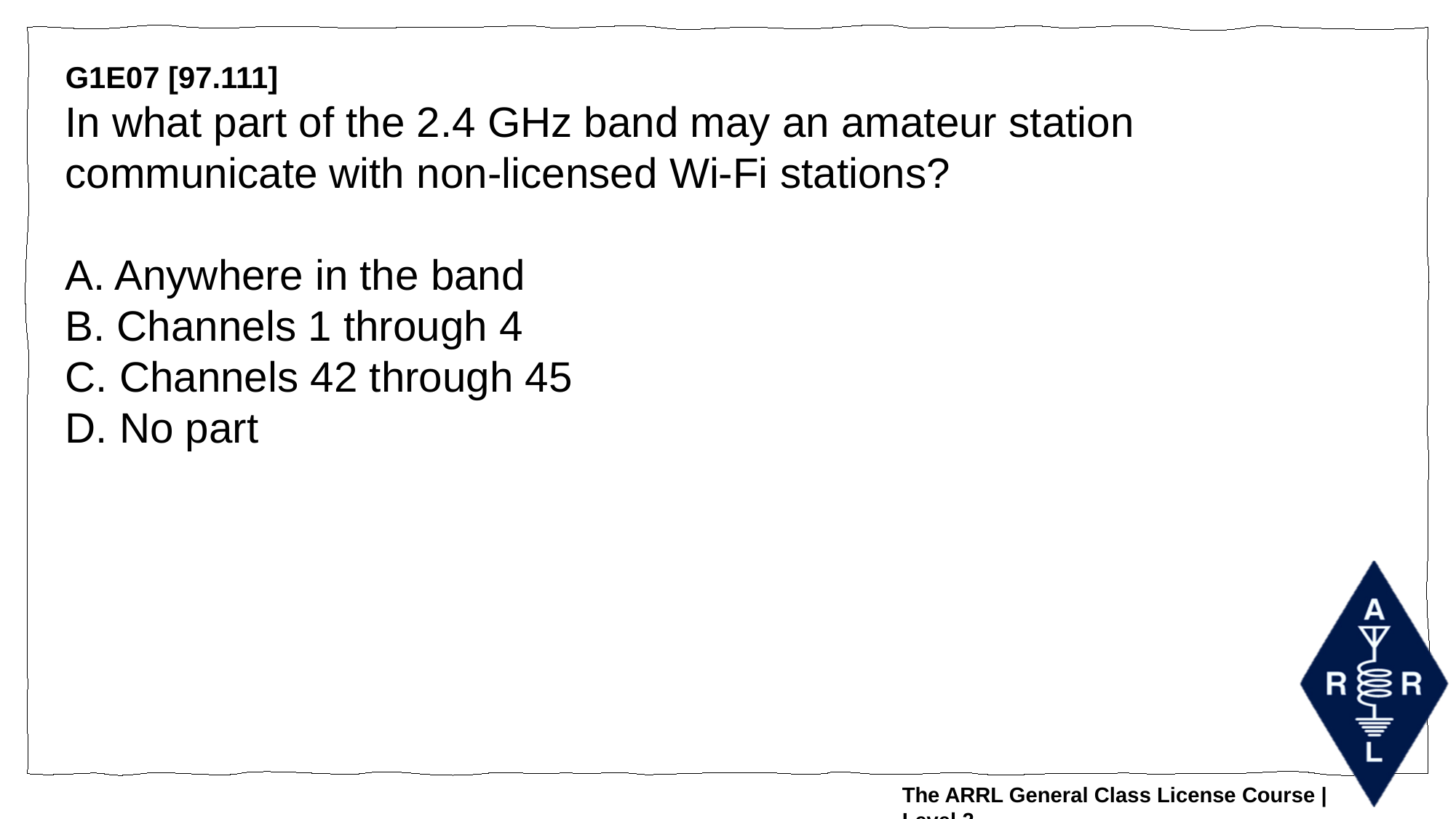

G1E07 [97.111]
In what part of the 2.4 GHz band may an amateur station communicate with non-licensed Wi-Fi stations?

A. Anywhere in the band
B. Channels 1 through 4
C. Channels 42 through 45
D. No part